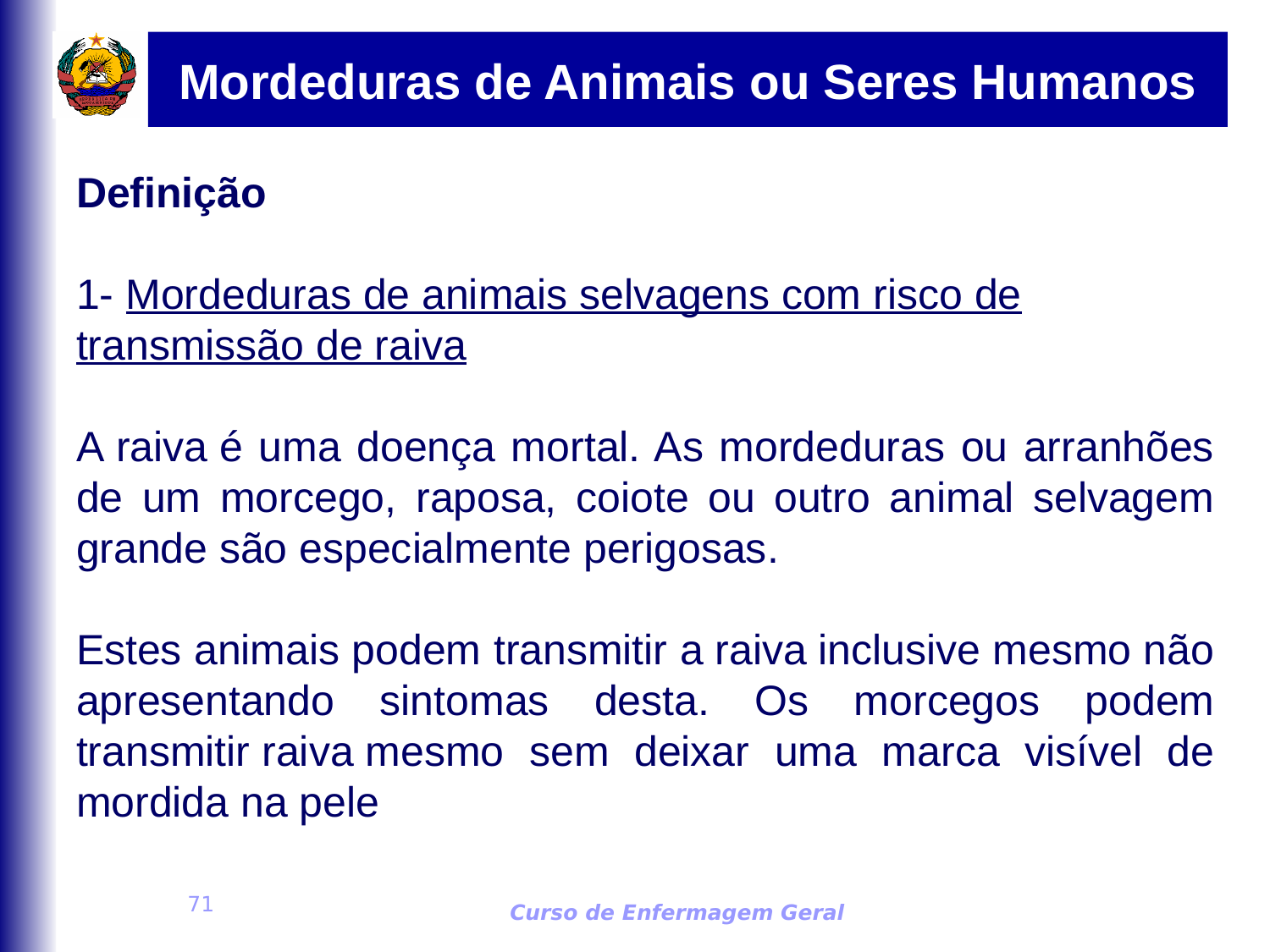

# Mordeduras de Animais ou Seres Humanos
Definição
1- Mordeduras de animais selvagens com risco de transmissão de raiva
A raiva é uma doença mortal. As mordeduras ou arranhões de um morcego, raposa, coiote ou outro animal selvagem grande são especialmente perigosas.

Estes animais podem transmitir a raiva inclusive mesmo não apresentando sintomas desta. Os morcegos podem transmitir raiva mesmo sem deixar uma marca visível de mordida na pele

71
Curso de Enfermagem Geral